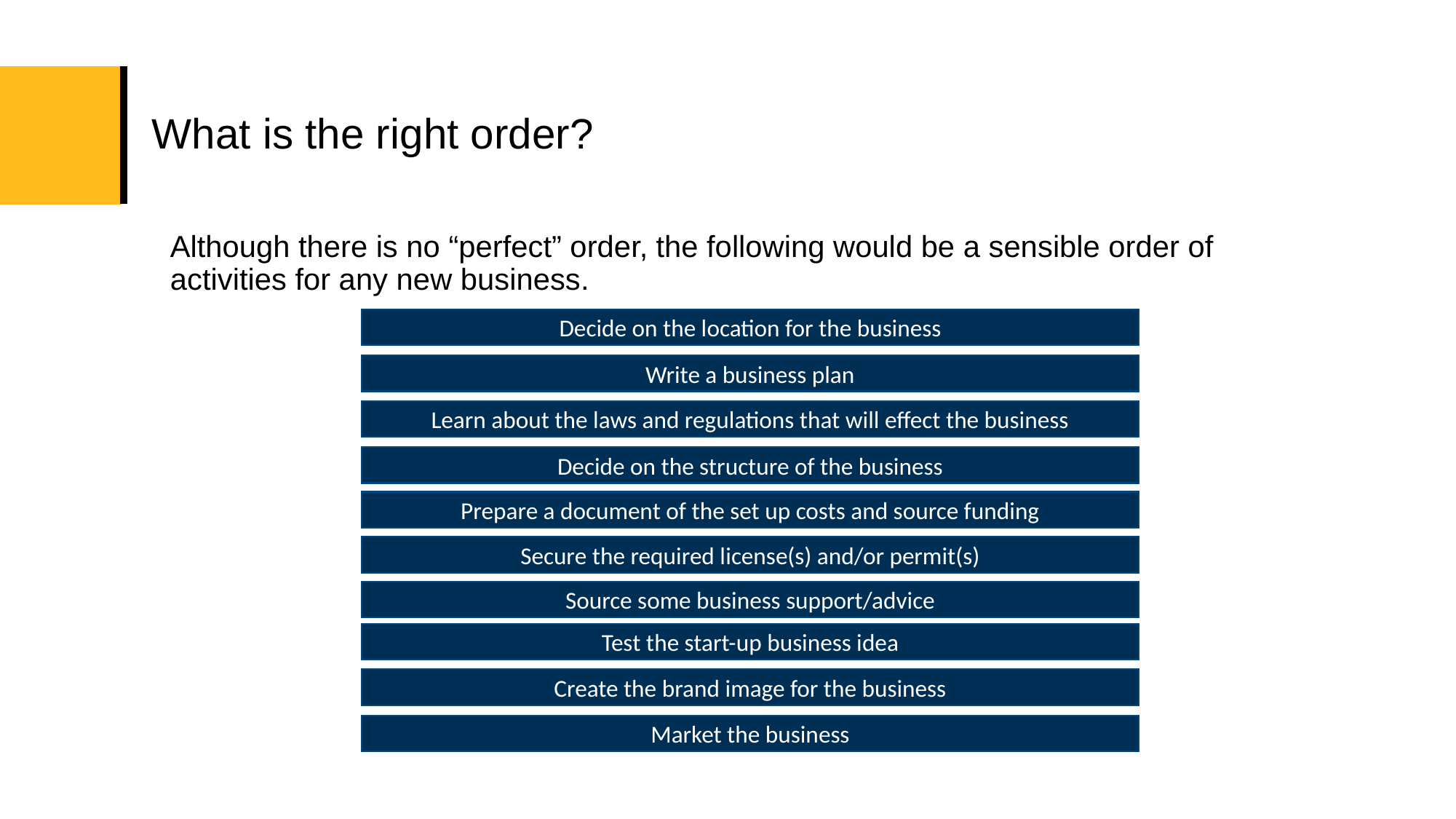

# What is the right order?
Although there is no “perfect” order, the following would be a sensible order of activities for any new business.
Decide on the location for the business
Write a business plan
Learn about the laws and regulations that will effect the business
Decide on the structure of the business
Prepare a document of the set up costs and source funding
Secure the required license(s) and/or permit(s)
Source some business support/advice
Test the start-up business idea
Create the brand image for the business
Market the business